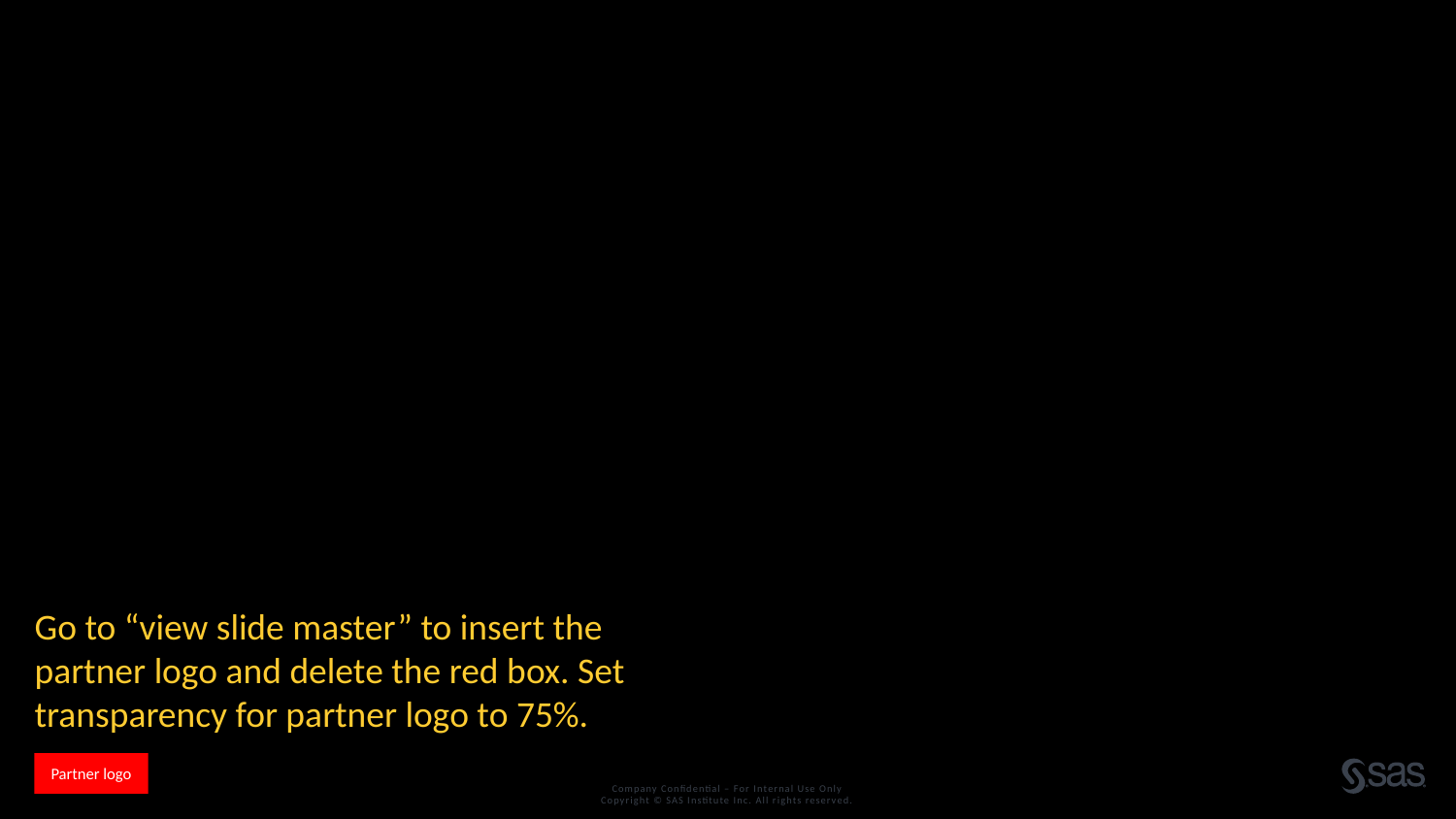

Go to “view slide master” to insert the partner logo and delete the red box. Set transparency for partner logo to 75%.